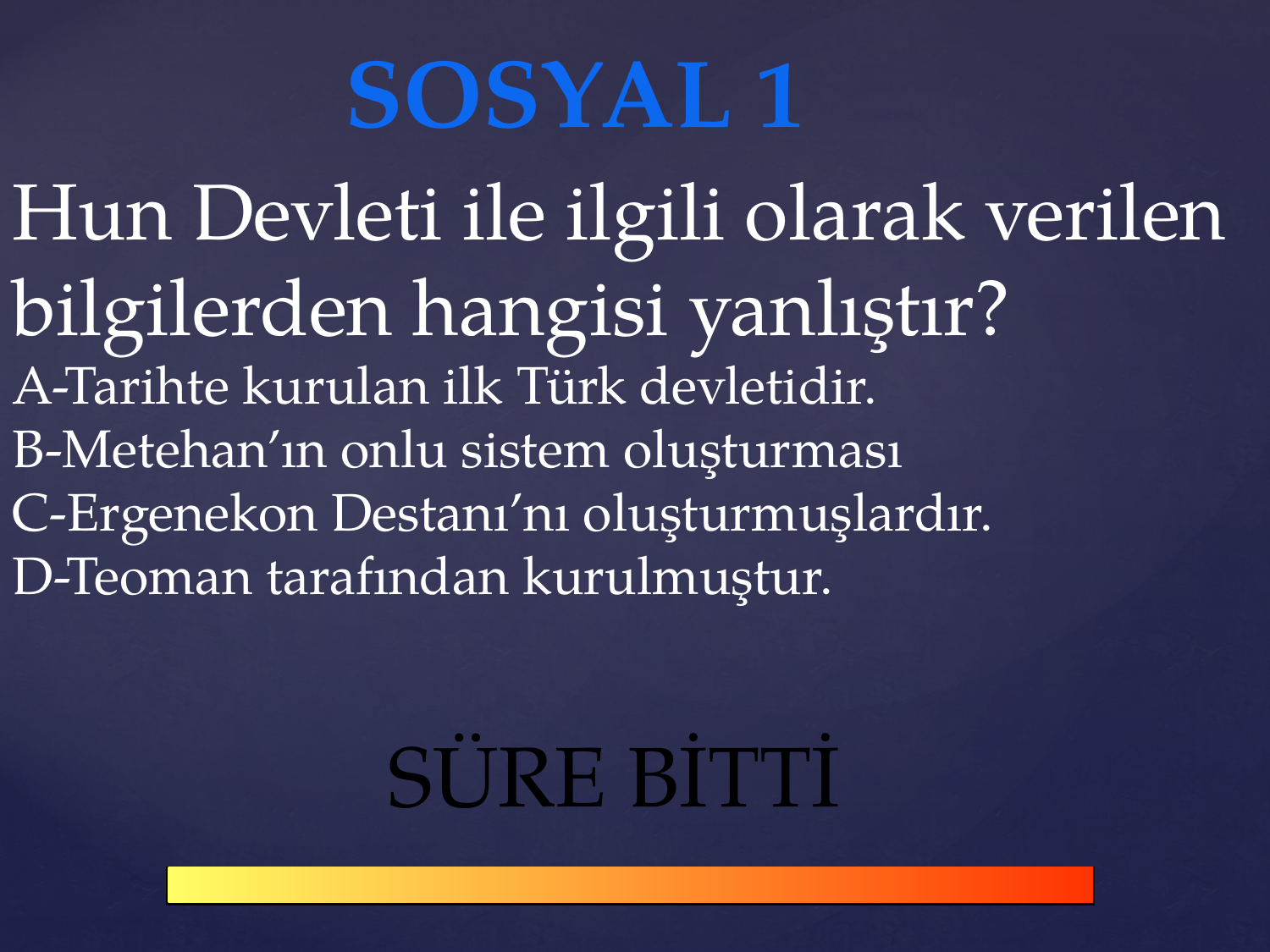

SOSYAL 1
Hun Devleti ile ilgili olarak verilen bilgilerden hangisi yanlıştır?
A-Tarihte kurulan ilk Türk devletidir.
B-Metehan’ın onlu sistem oluşturması
C-Ergenekon Destanı’nı oluşturmuşlardır.
D-Teoman tarafından kurulmuştur.
SÜRE BİTTİ